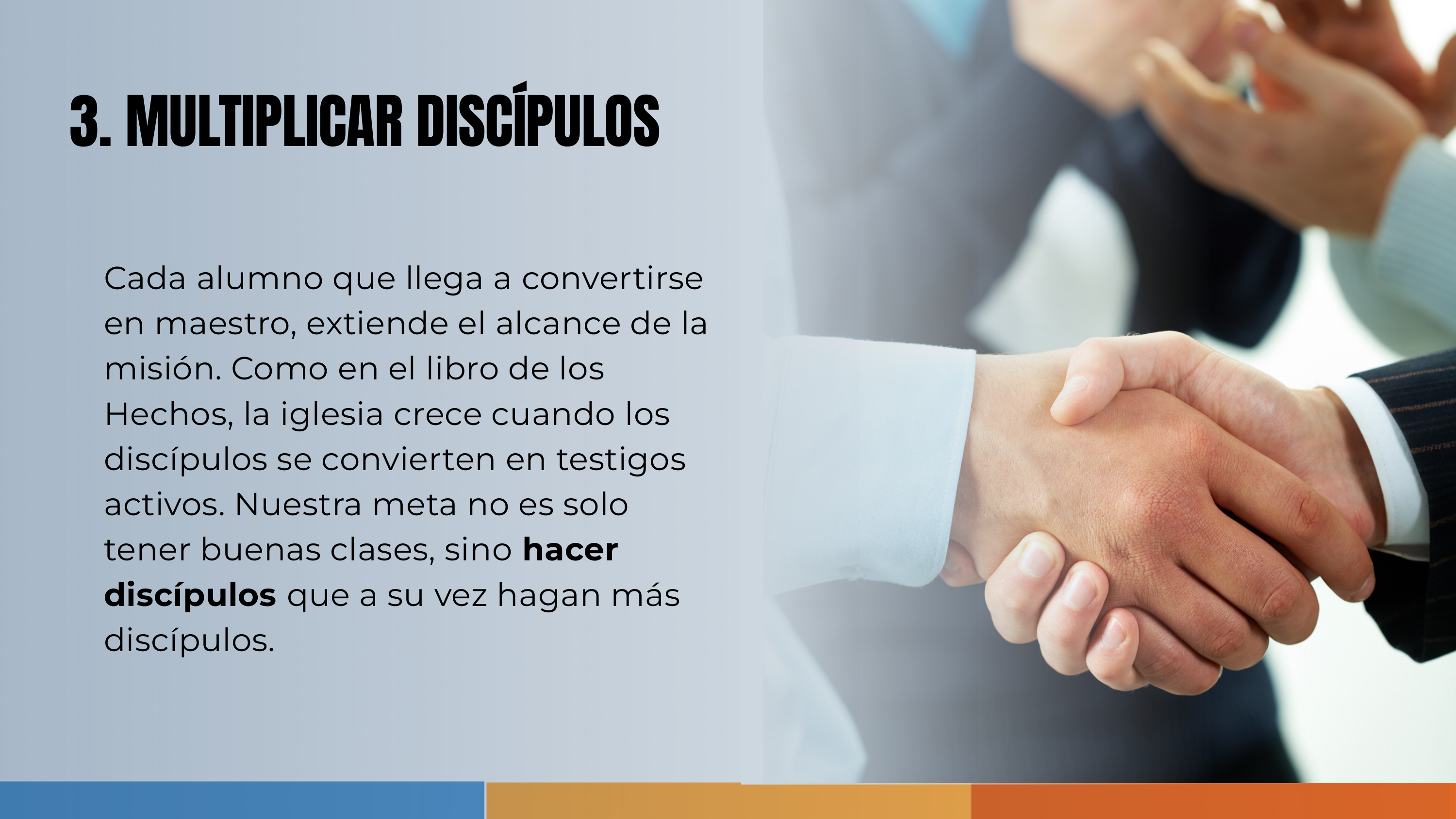

3. MULTIPLICAR DISCÍPULOS
Cada alumno que llega a convertirse en maestro, extiende el alcance de la misión. Como en el libro de los Hechos, la iglesia crece cuando los discípulos se convierten en testigos activos. Nuestra meta no es solo tener buenas clases, sino hacer
discípulos que a su vez hagan más discípulos.